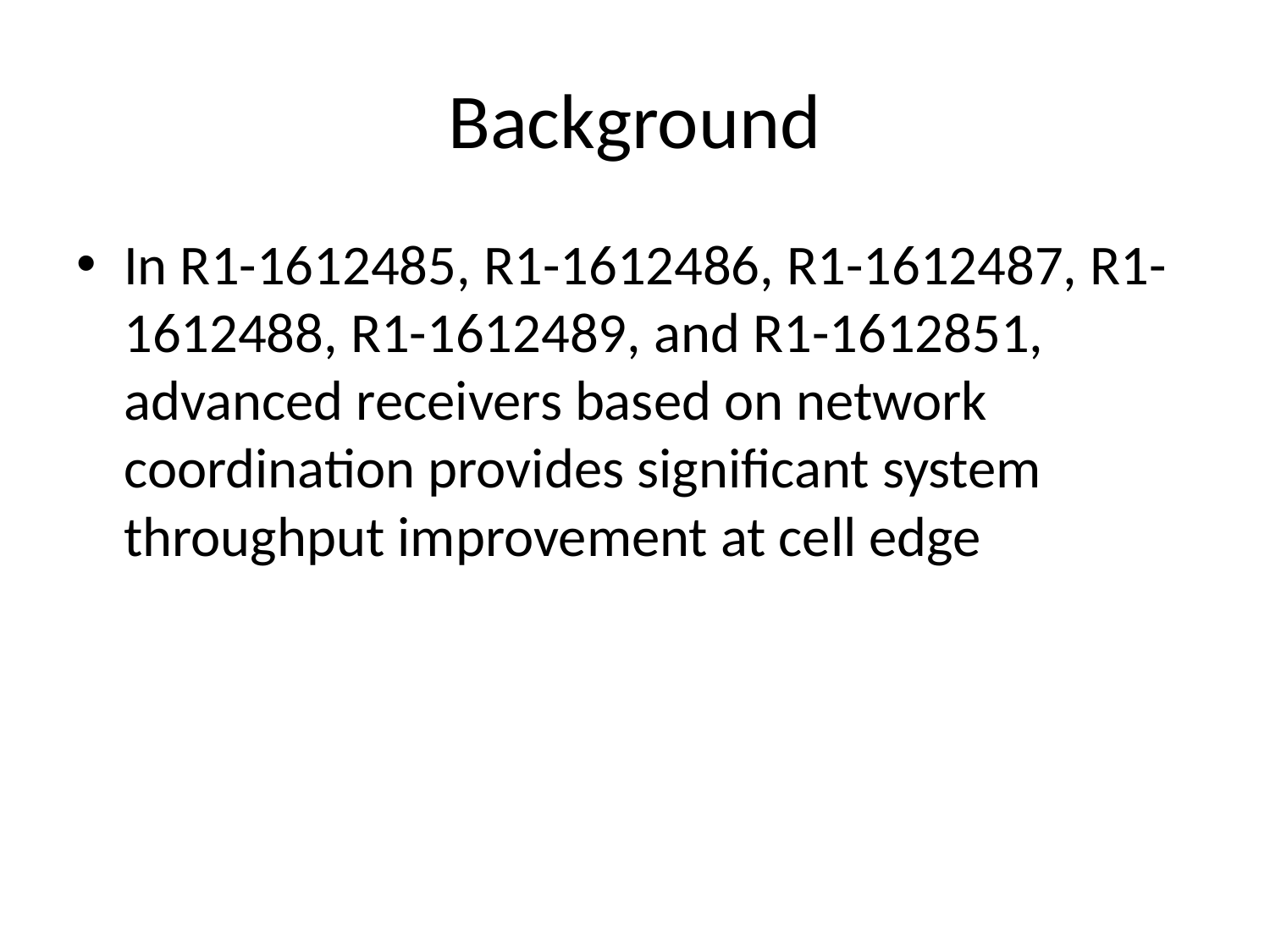

# Background
In R1-1612485, R1-1612486, R1-1612487, R1-1612488, R1-1612489, and R1-1612851, advanced receivers based on network coordination provides significant system throughput improvement at cell edge